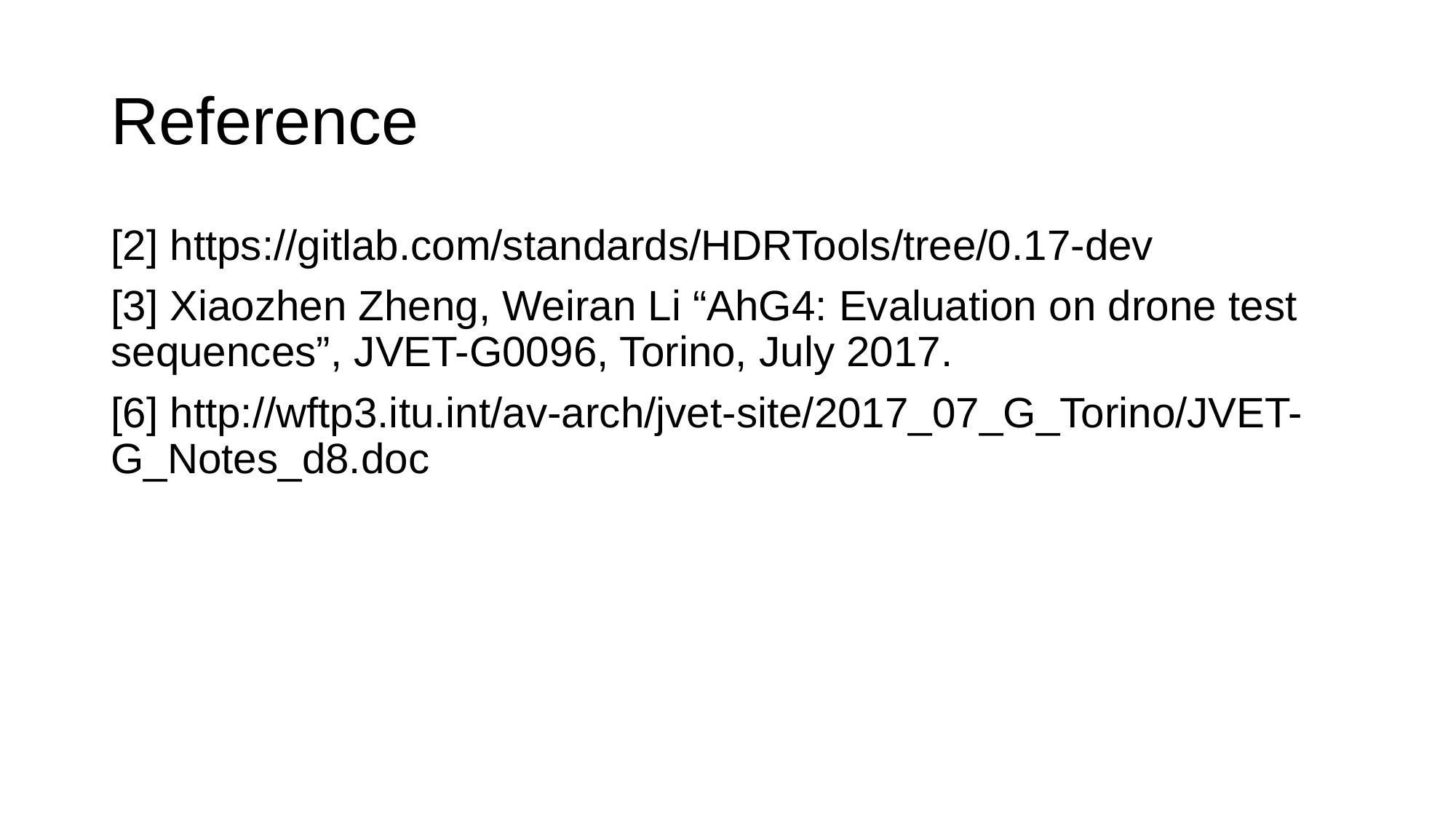

# Reference
[2] https://gitlab.com/standards/HDRTools/tree/0.17-dev
[3] Xiaozhen Zheng, Weiran Li “AhG4: Evaluation on drone test sequences”, JVET-G0096, Torino, July 2017.
[6] http://wftp3.itu.int/av-arch/jvet-site/2017_07_G_Torino/JVET-G_Notes_d8.doc